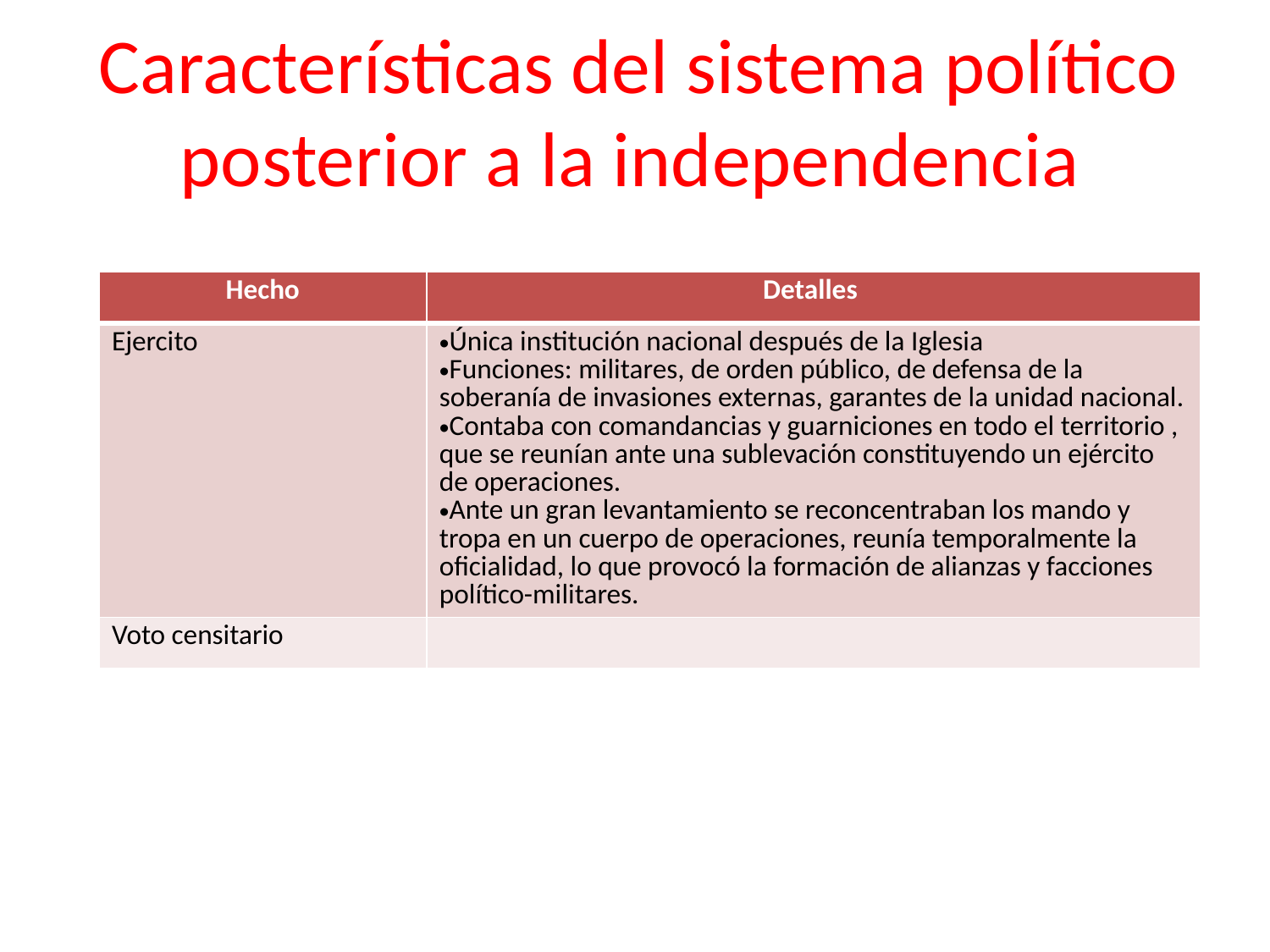

Características del sistema político posterior a la independencia
| Hecho | Detalles |
| --- | --- |
| Ejercito | Única institución nacional después de la Iglesia Funciones: militares, de orden público, de defensa de la soberanía de invasiones externas, garantes de la unidad nacional. Contaba con comandancias y guarniciones en todo el territorio , que se reunían ante una sublevación constituyendo un ejército de operaciones. Ante un gran levantamiento se reconcentraban los mando y tropa en un cuerpo de operaciones, reunía temporalmente la oficialidad, lo que provocó la formación de alianzas y facciones político-militares. |
| Voto censitario |  |